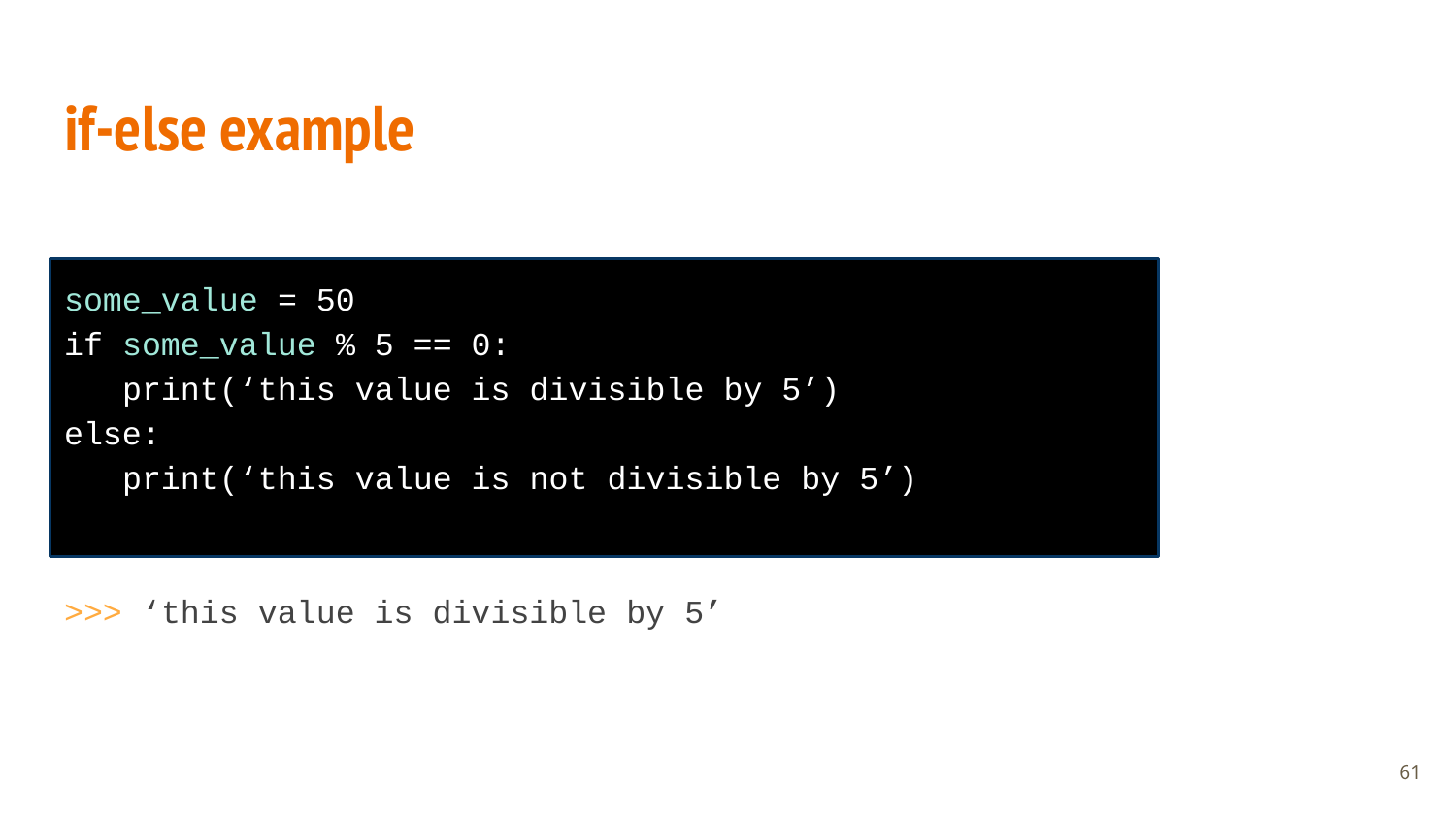

# if-else example

some_value = 50
if some_value % 5 == 0:
   print(‘this value is divisible by 5’)
else:
   print(‘this value is not divisible by 5’)

>>> ‘this value is divisible by 5’

61